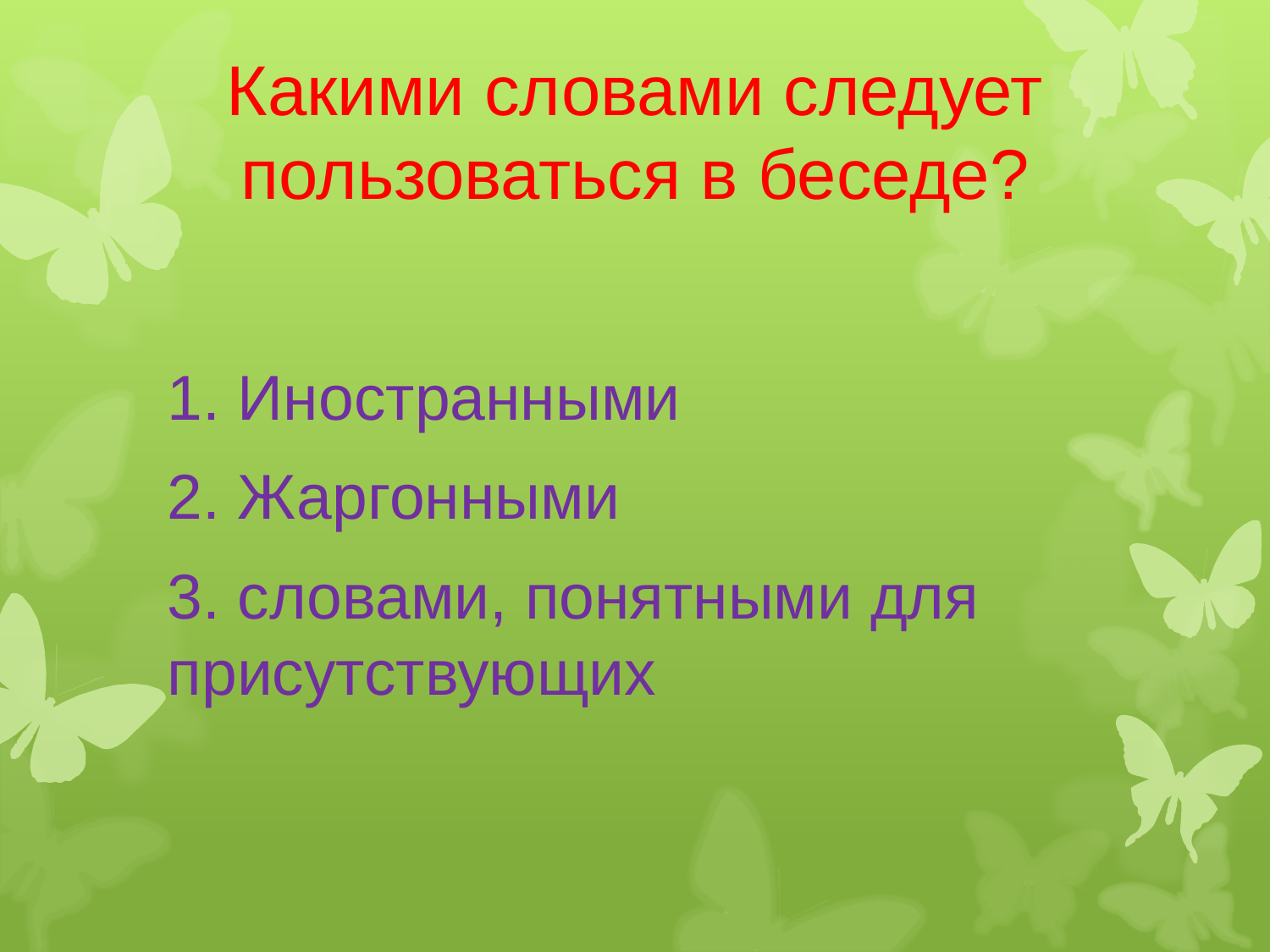

# Какими словами следует пользоваться в беседе?
1. Иностранными
2. Жаргонными
3. словами, понятными для присутствующих